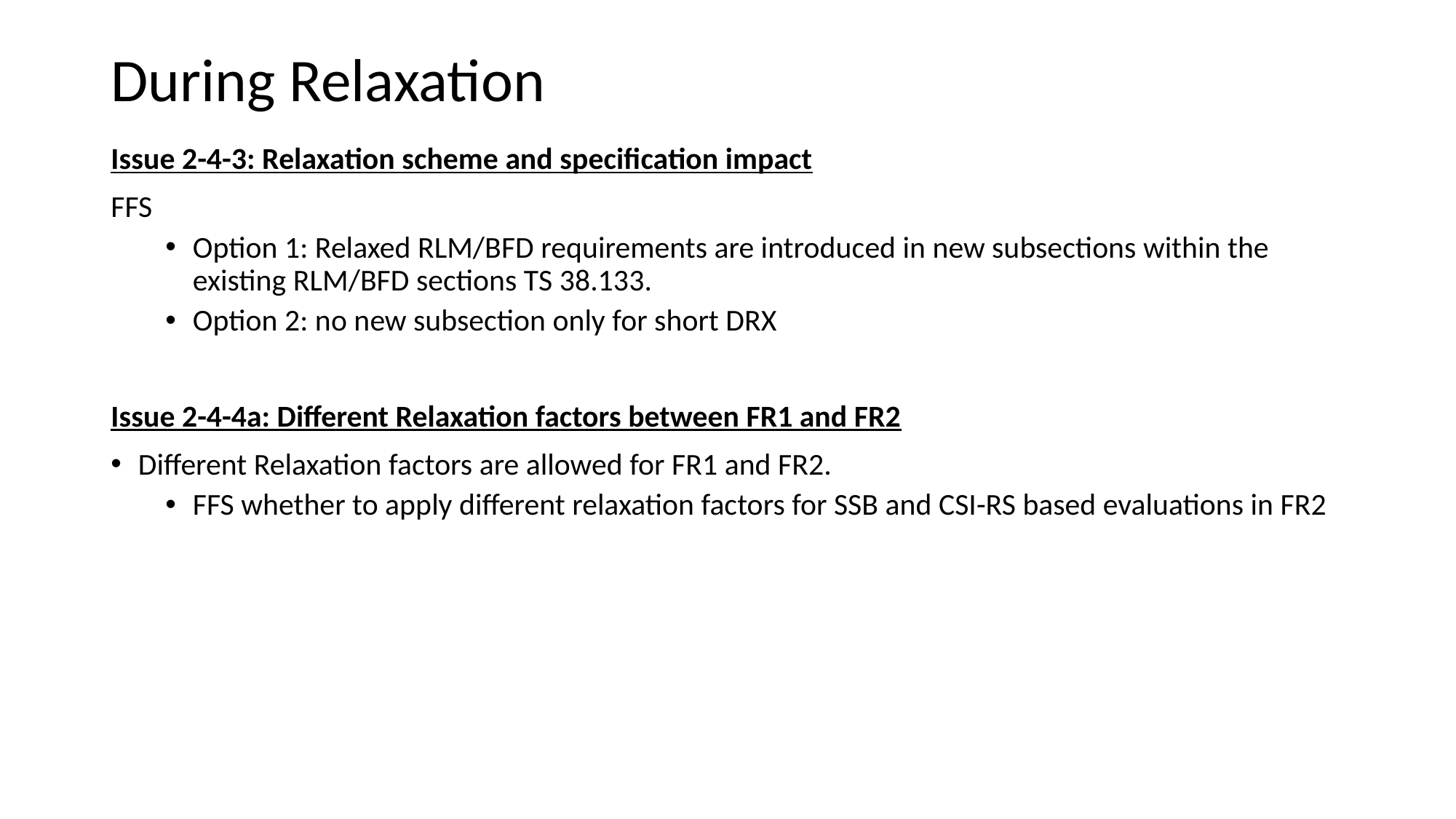

# During Relaxation
Issue 2-4-3: Relaxation scheme and specification impact
FFS
Option 1: Relaxed RLM/BFD requirements are introduced in new subsections within the existing RLM/BFD sections TS 38.133.
Option 2: no new subsection only for short DRX

Issue 2-4-4a: Different Relaxation factors between FR1 and FR2
Different Relaxation factors are allowed for FR1 and FR2.
FFS whether to apply different relaxation factors for SSB and CSI-RS based evaluations in FR2